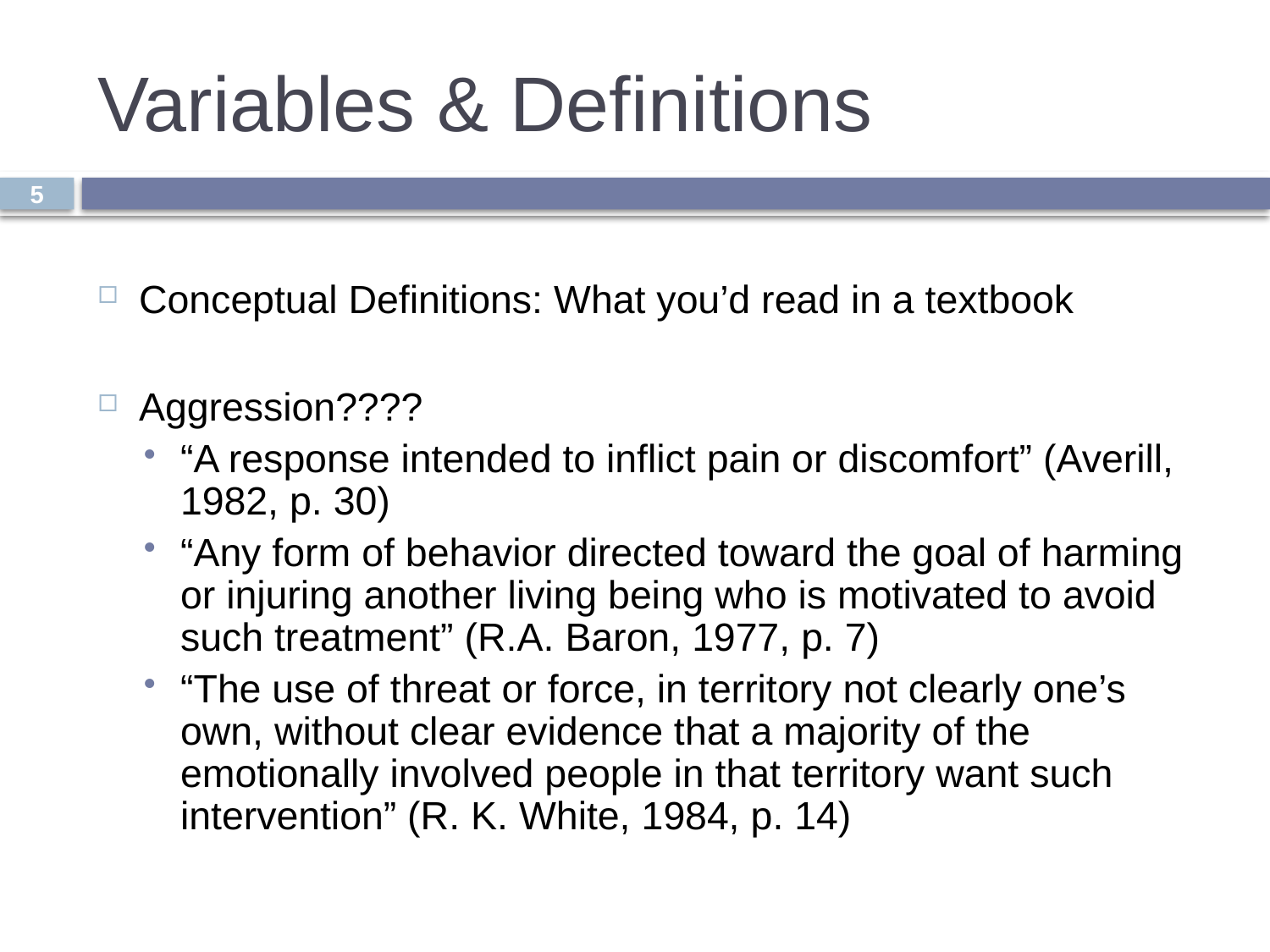

# Variables & Definitions
5

Conceptual Definitions: What you’d read in a textbook

Aggression????
“A response intended to inflict pain or discomfort” (Averill, 1982, p. 30)
“Any form of behavior directed toward the goal of harming or injuring another living being who is motivated to avoid such treatment” (R.A. Baron, 1977, p. 7)
“The use of threat or force, in territory not clearly one’s own, without clear evidence that a majority of the emotionally involved people in that territory want such intervention” (R. K. White, 1984, p. 14)